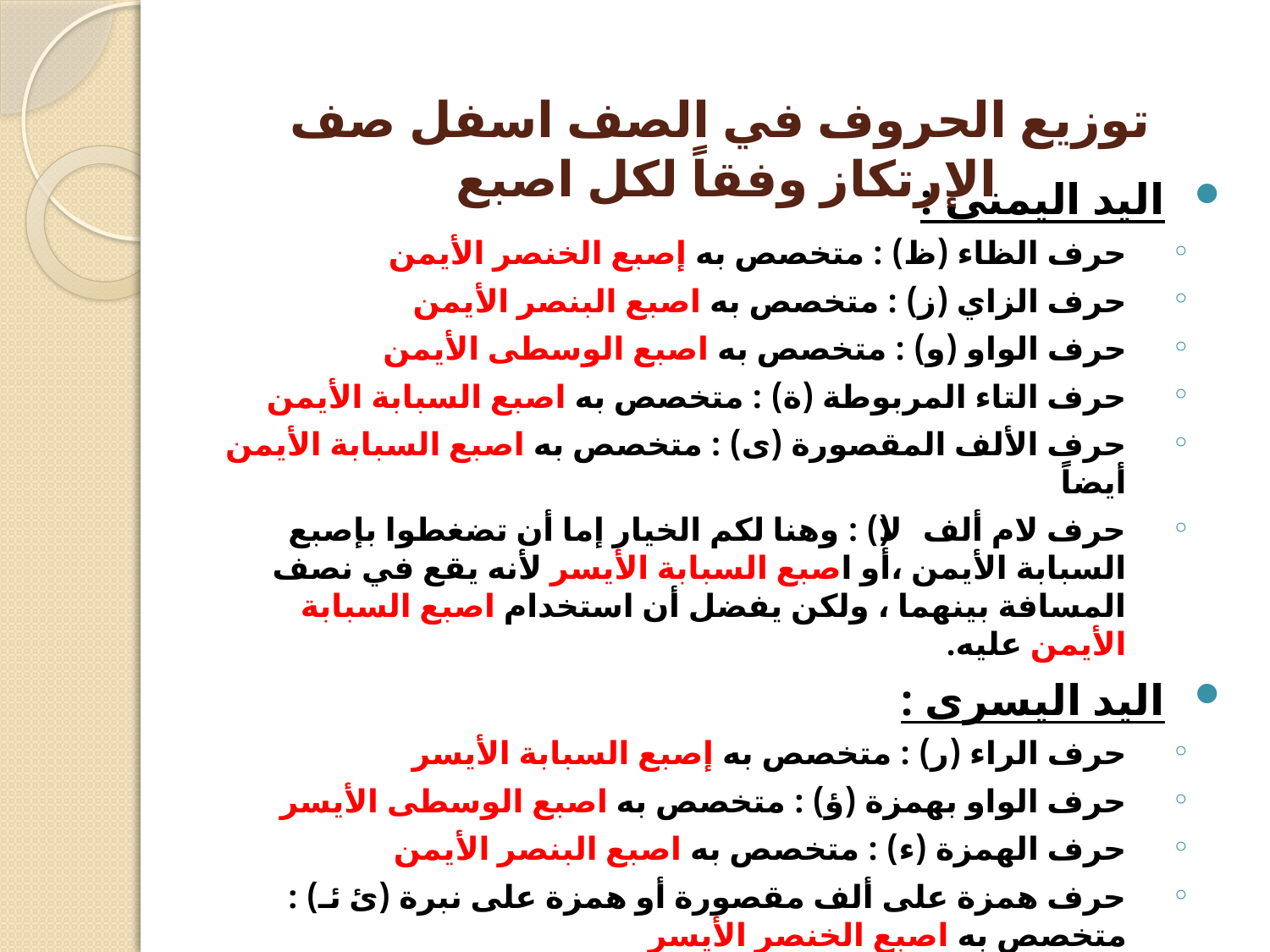

# توزيع الحروف في الصف اسفل صف الإرتكاز وفقاً لكل اصبع
اليد اليمنى :
حرف الظاء (ظ) : متخصص به إصبع الخنصر الأيمن
حرف الزاي (ز) : متخصص به اصبع البنصر الأيمن
حرف الواو (و) : متخصص به اصبع الوسطى الأيمن
حرف التاء المربوطة (ة) : متخصص به اصبع السبابة الأيمن
حرف الألف المقصورة (ى) : متخصص به اصبع السبابة الأيمن أيضاً
حرف لام ألف (لا) : وهنا لكم الخيار إما أن تضغطوا بإصبع السبابة الأيمن ،أو اصبع السبابة الأيسر لأنه يقع في نصف المسافة بينهما ، ولكن يفضل أن استخدام اصبع السبابة الأيمن عليه.
اليد اليسرى :
حرف الراء (ر) : متخصص به إصبع السبابة الأيسر
حرف الواو بهمزة (ؤ) : متخصص به اصبع الوسطى الأيسر
حرف الهمزة (ء) : متخصص به اصبع البنصر الأيمن
حرف همزة على ألف مقصورة أو همزة على نبرة (ئ ئـ) : متخصص به اصبع الخنصر الأيسر